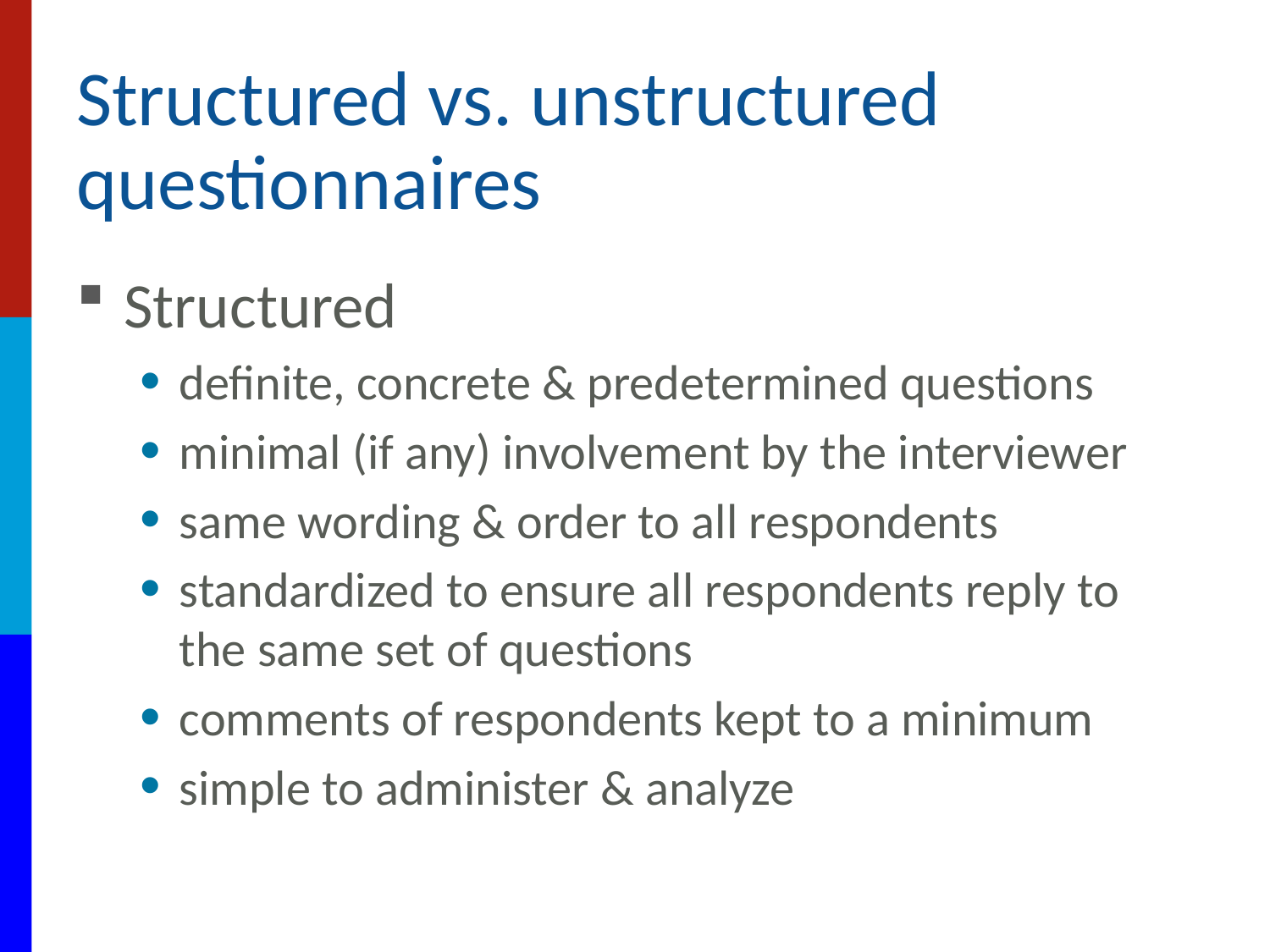

# Structured vs. unstructured questionnaires
Structured
definite, concrete & predetermined questions
minimal (if any) involvement by the interviewer
same wording & order to all respondents
standardized to ensure all respondents reply to the same set of questions
comments of respondents kept to a minimum
simple to administer & analyze